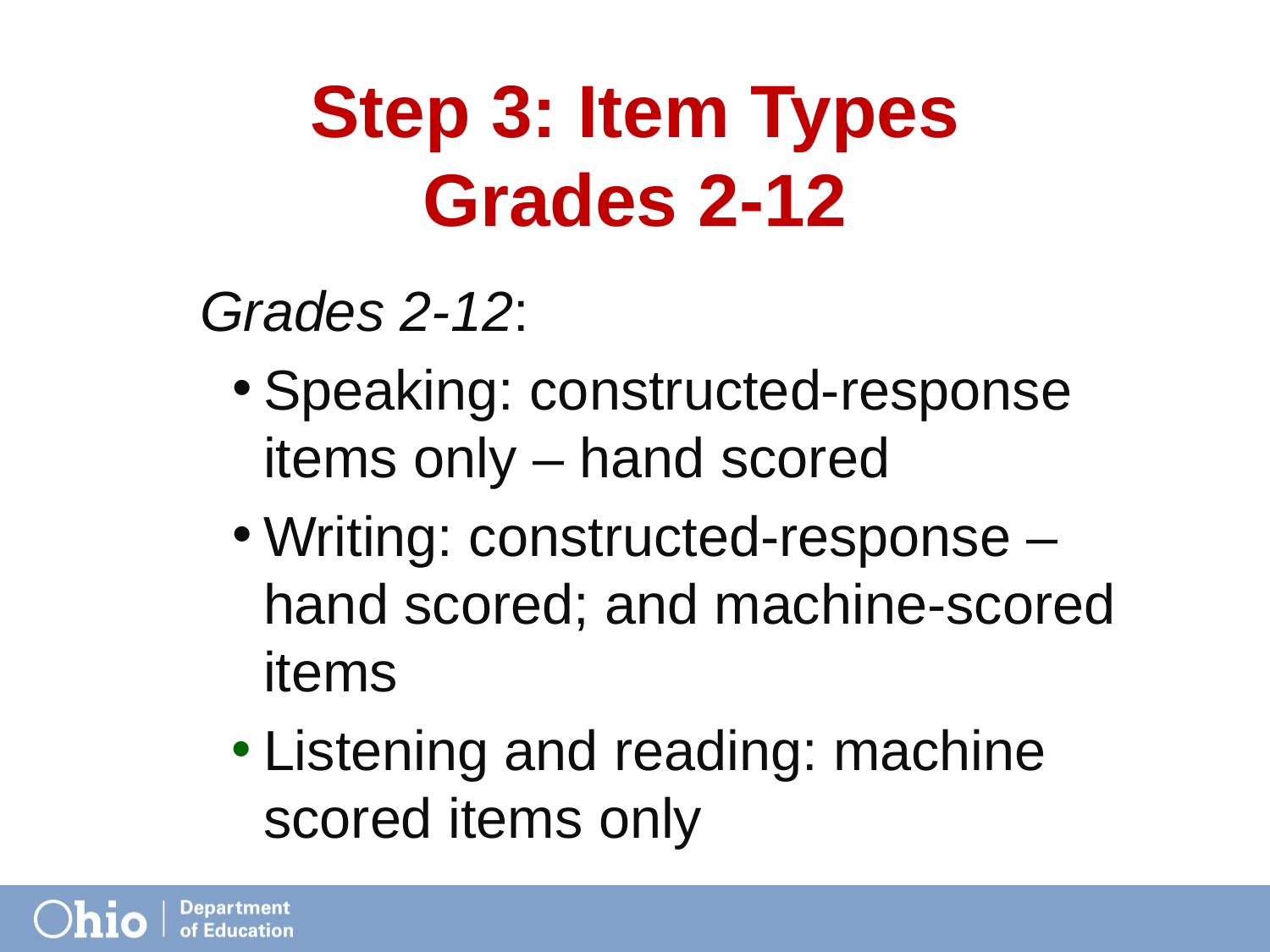

# Step 3: Item Types Grades 2-12
Grades 2-12:
Speaking: constructed-response items only – hand scored
Writing: constructed-response – hand scored; and machine-scored items
Listening and reading: machine scored items only